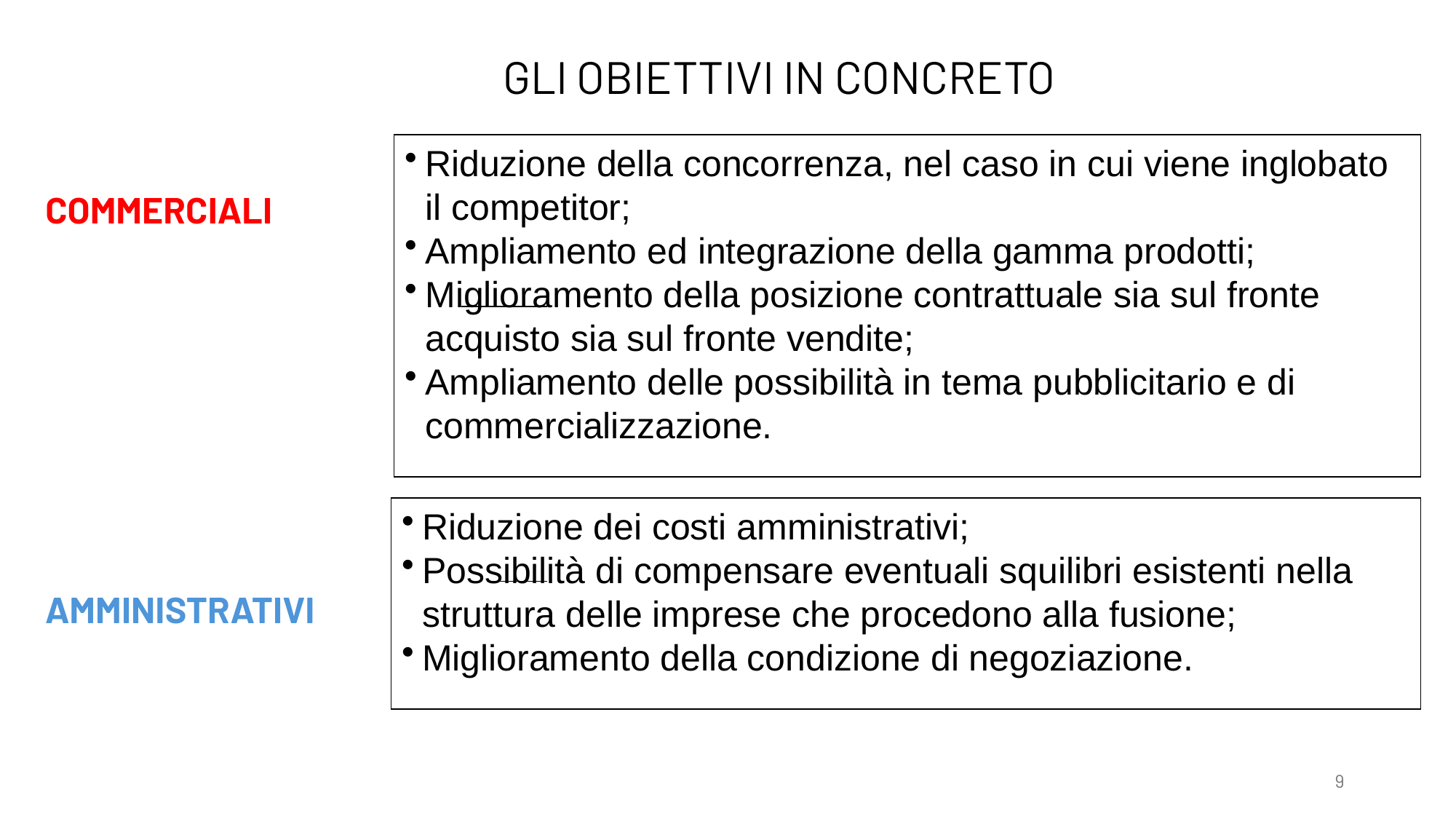

GLI OBIETTIVI IN CONCRETO

Riduzione della concorrenza, nel caso in cui viene inglobato il competitor;
Ampliamento ed integrazione della gamma prodotti;
Miglioramento della posizione contrattuale sia sul fronte acquisto sia sul fronte vendite;
Ampliamento delle possibilità in tema pubblicitario e di commercializzazione.

COMMERCIALI
Riduzione dei costi amministrativi;
Possibilità di compensare eventuali squilibri esistenti nella struttura delle imprese che procedono alla fusione;
Miglioramento della condizione di negoziazione.

AMMINISTRATIVI
9